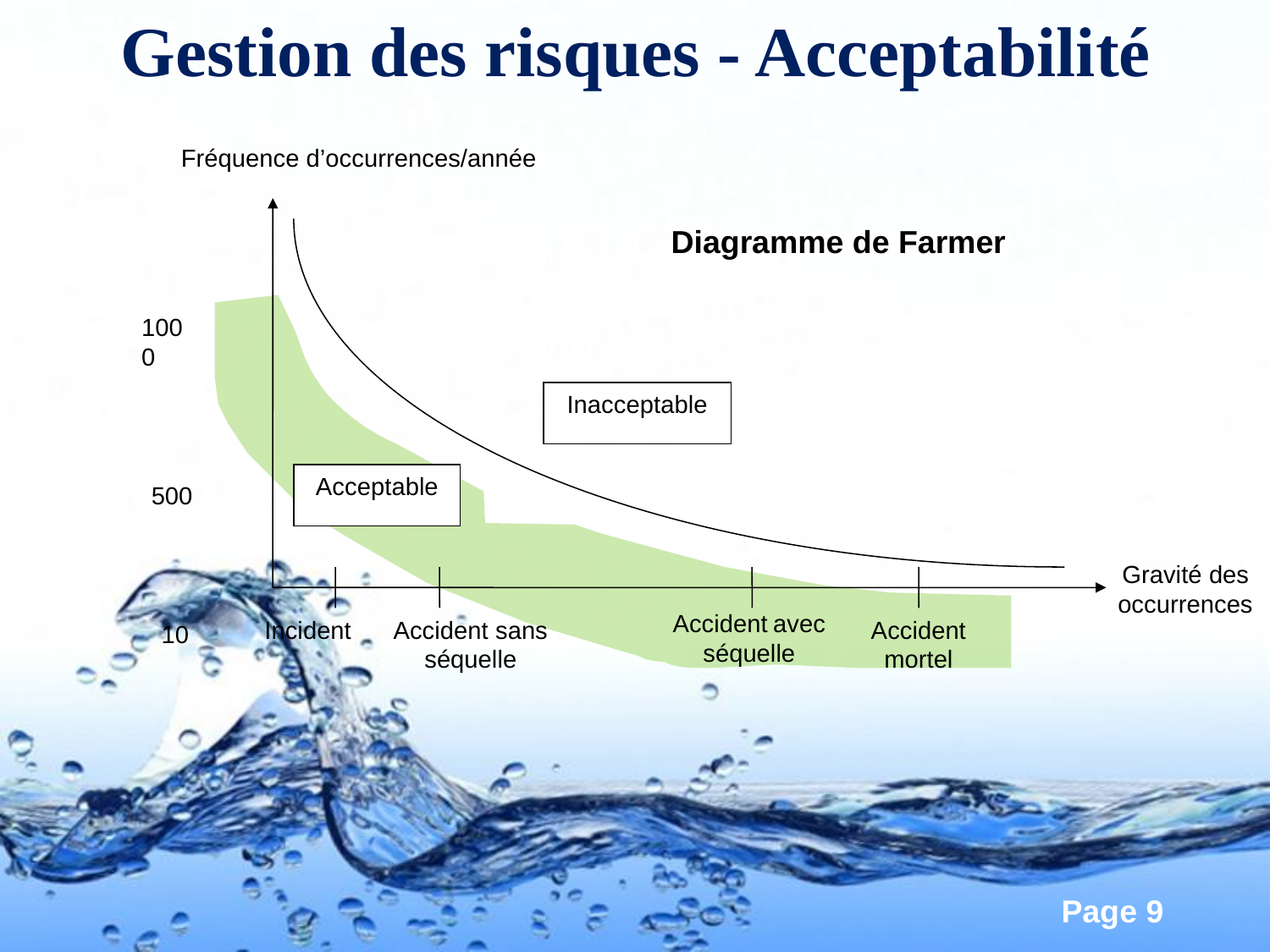

# Gestion des risques - Acceptabilité

Fréquence d’occurrences/année

Inacceptable
Acceptable
Gravité des occurrences

Accident avec séquelle
Incident
Accident sans séquelle
Accident mortel
Diagramme de Farmer

1000
500
10